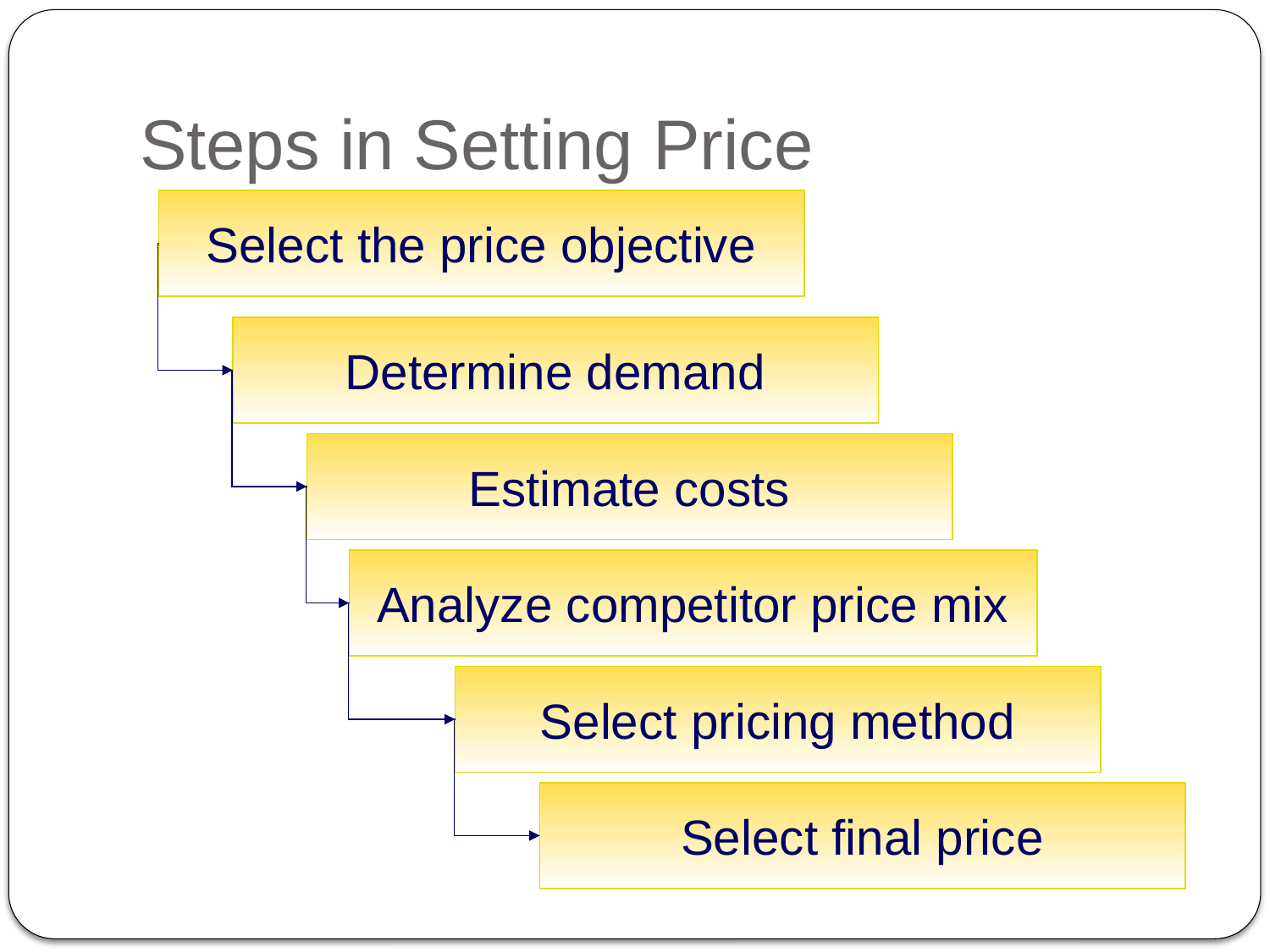

# Steps in Setting Price
Select the price objective
Determine demand
Estimate costs
Analyze competitor price mix
Select pricing method
Select final price